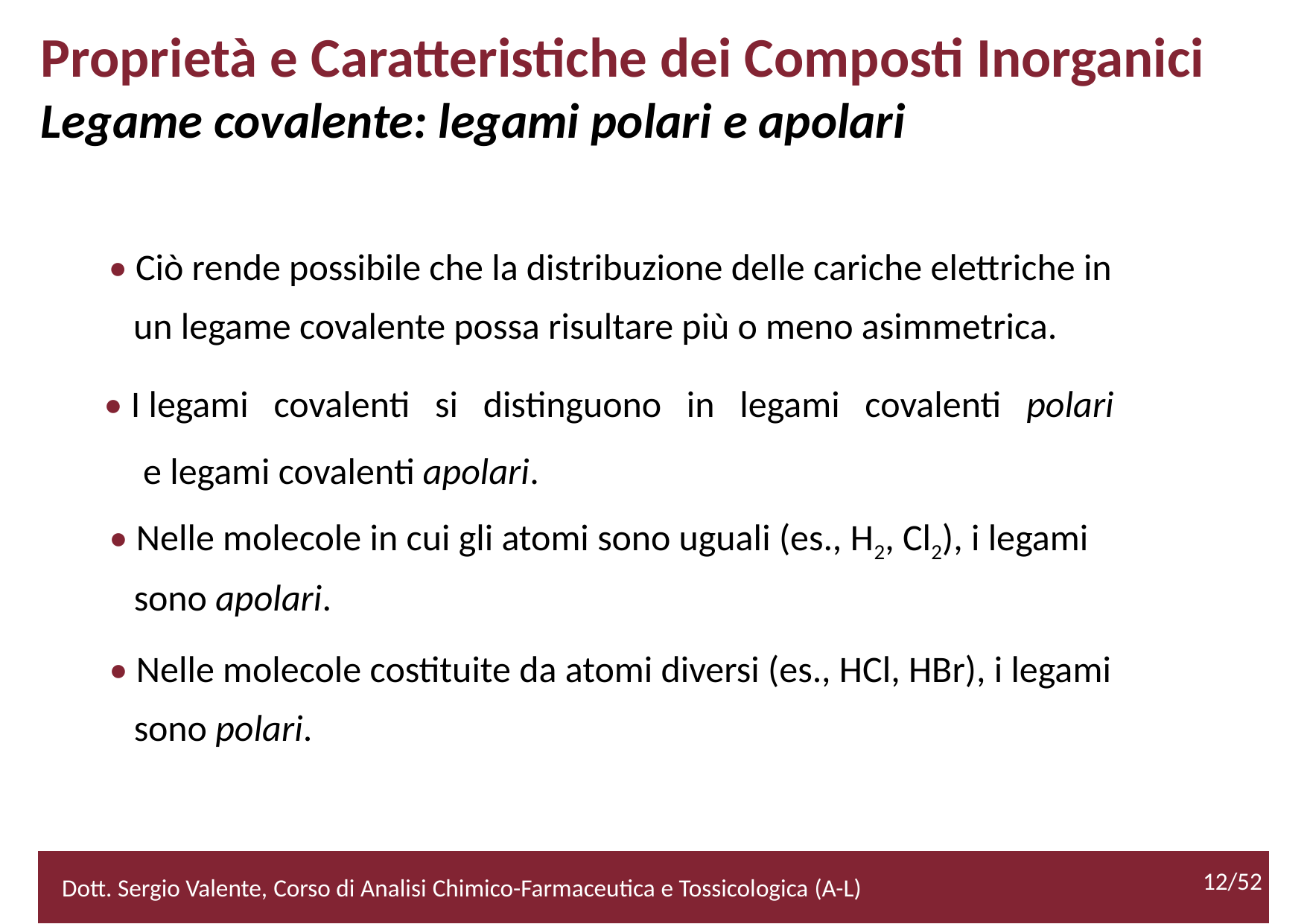

Proprietà e Caratteristiche dei Composti Inorganici
Legame covalente: legami polari e apolari
• Ciò rende possibile che la distribuzione delle cariche elettriche in

	un legame covalente possa risultare più o meno asimmetrica.
• I legami   covalenti   si   distinguono   in   legami   covalenti   polari   e legami covalenti apolari.

• Nelle molecole in cui gli atomi sono uguali (es., H2, Cl2), i legami

		sono apolari.

• Nelle molecole costituite da atomi diversi (es., HCl, HBr), i legami

		sono polari.

			12/52

12/52
Dott. Sergio Valente, Corso di Analisi Chimico-Farmaceutica e Tossicologica (A-L)